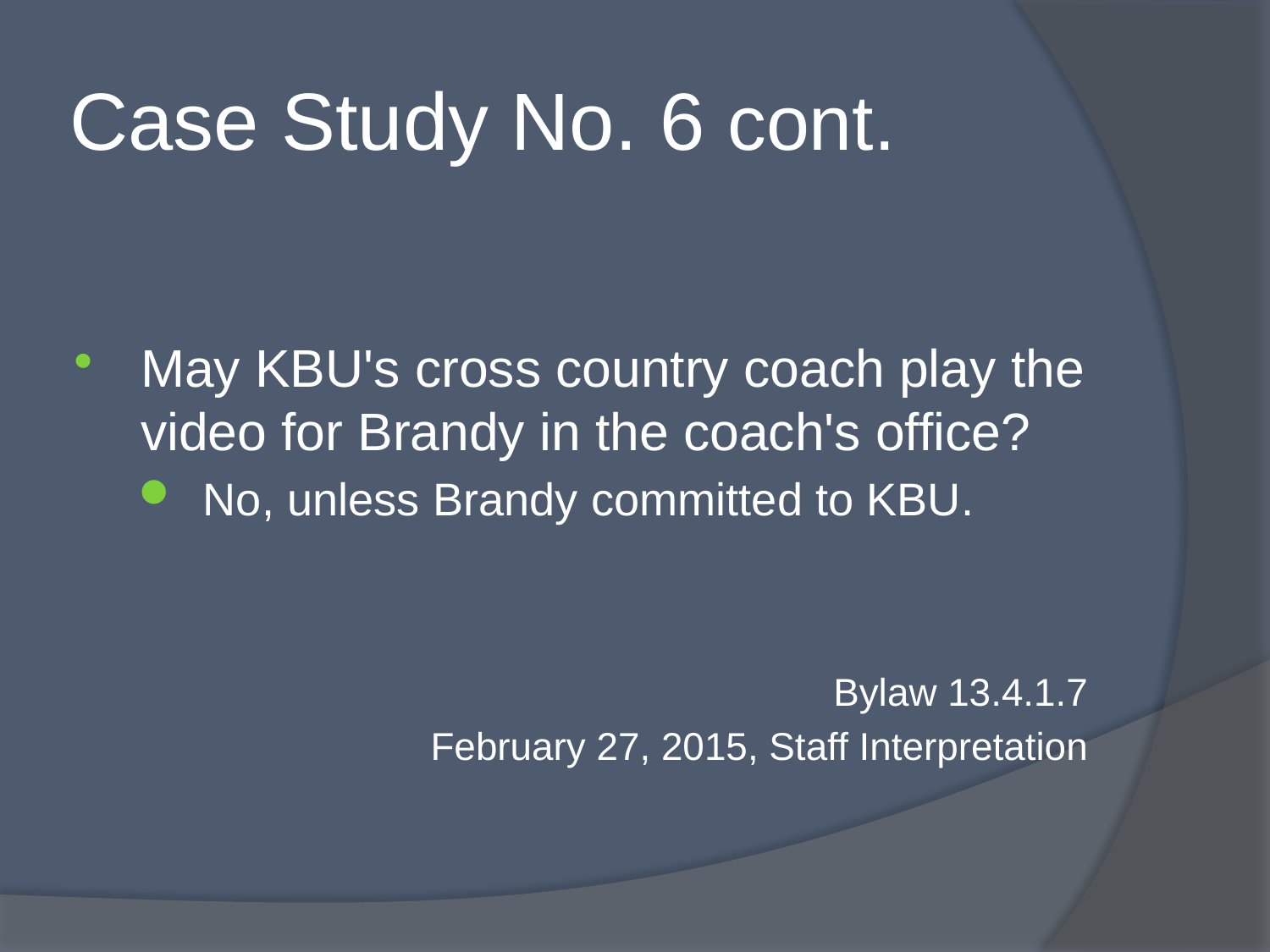

# Case Study No. 6 cont.

May KBU's cross country coach play the video for Brandy in the coach's office?
No, unless Brandy committed to KBU.

Bylaw 13.4.1.7
February 27, 2015, Staff Interpretation